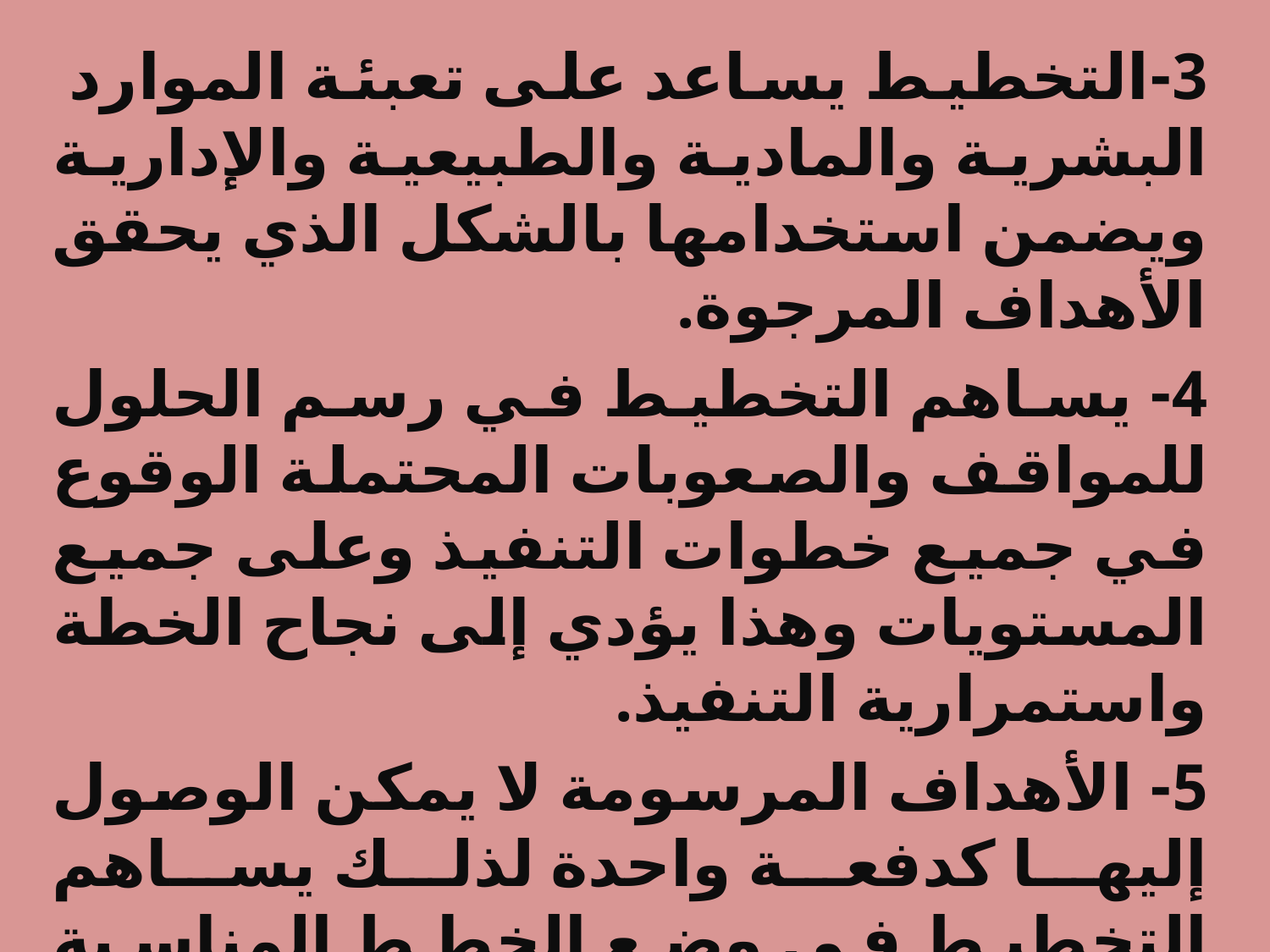

3-التخطيط يساعد على تعبئة الموارد  البشرية والمادية والطبيعية والإدارية ويضمن استخدامها بالشكل الذي يحقق الأهداف المرجوة.
4- يساهم التخطيط في رسم الحلول للمواقف والصعوبات المحتملة الوقوع في جميع خطوات التنفيذ وعلى جميع المستويات وهذا يؤدي إلى نجاح الخطة واستمرارية التنفيذ.
5- الأهداف المرسومة لا يمكن الوصول إليها كدفعة واحدة لذلك يساهم التخطيط في وضع الخطط المناسبة للوصول إلى تلك الأهداف النهائية عن طريق الوصول في كل خطة إلى الأهداف كوسيلة نهائية للأهداف النهائية.